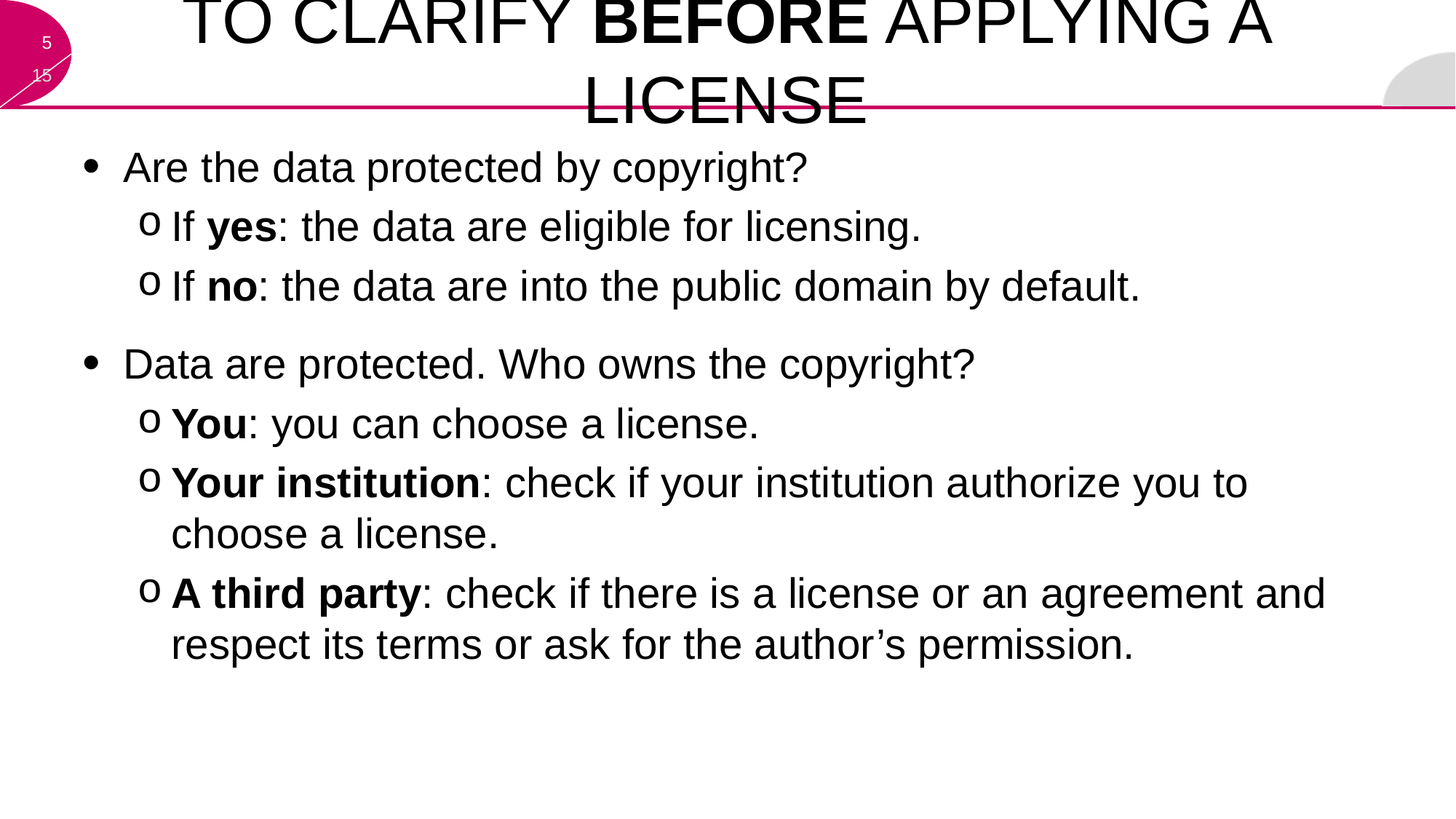

# To clarify before applying a license
Are the data protected by copyright?
If yes: the data are eligible for licensing.
If no: the data are into the public domain by default.
Data are protected. Who owns the copyright?
You: you can choose a license.
Your institution: check if your institution authorize you to choose a license.
A third party: check if there is a license or an agreement and respect its terms or ask for the author’s permission.